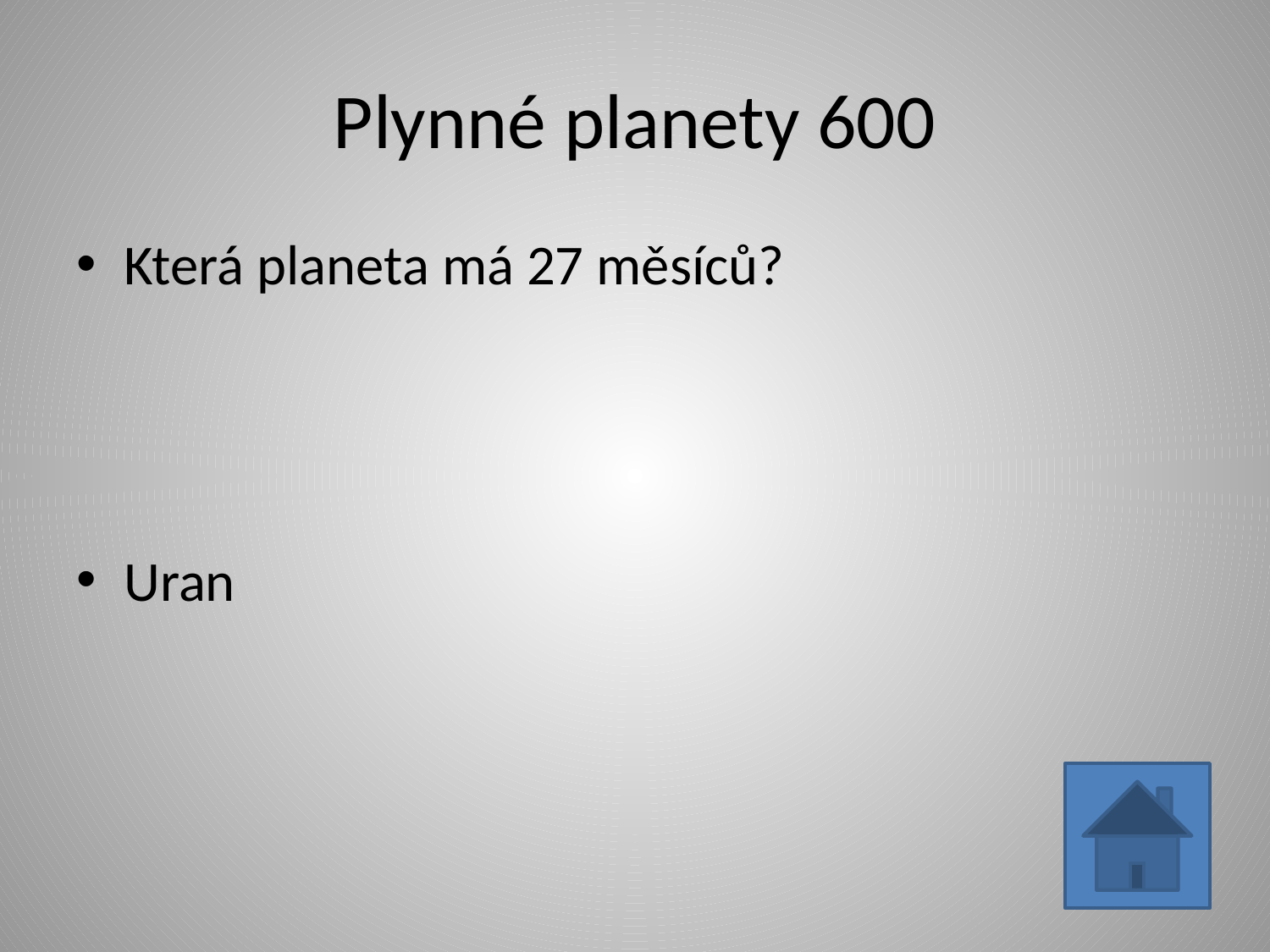

# Plynné planety 600
Která planeta má 27 měsíců?

Uran